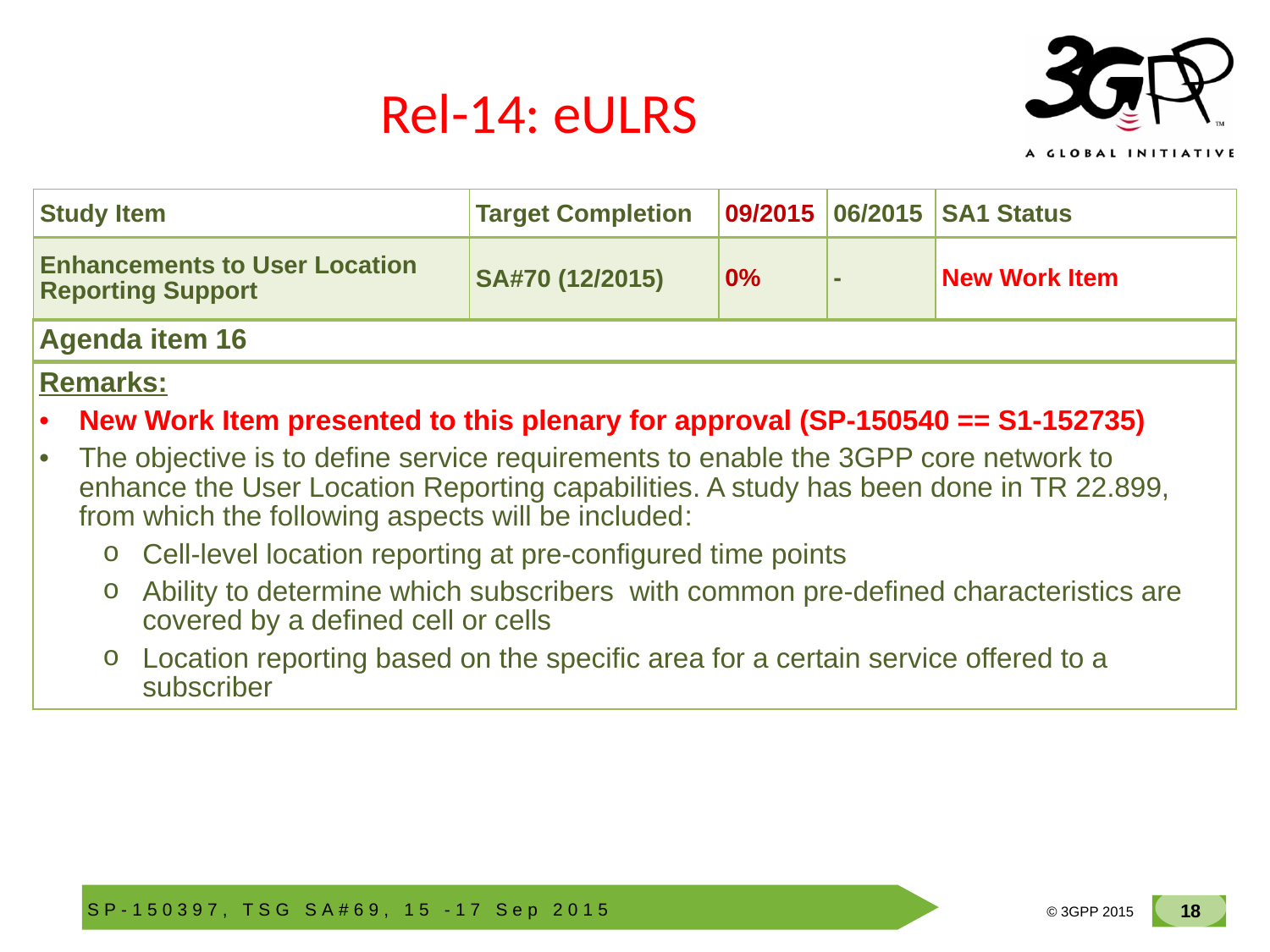

# Rel-14: eULRS
| Study Item | Target Completion | 09/2015 | 06/2015 | SA1 Status |
| --- | --- | --- | --- | --- |
| Enhancements to User Location Reporting Support | SA#70 (12/2015) | 0% | - | New Work Item |
| Agenda item 16 |
| --- |
|  |
| Remarks: New Work Item presented to this plenary for approval (SP-150540 == S1-152735) The objective is to define service requirements to enable the 3GPP core network to enhance the User Location Reporting capabilities. A study has been done in TR 22.899, from which the following aspects will be included: Cell-level location reporting at pre-configured time points Ability to determine which subscribers with common pre-defined characteristics are covered by a defined cell or cells Location reporting based on the specific area for a certain service offered to a subscriber |